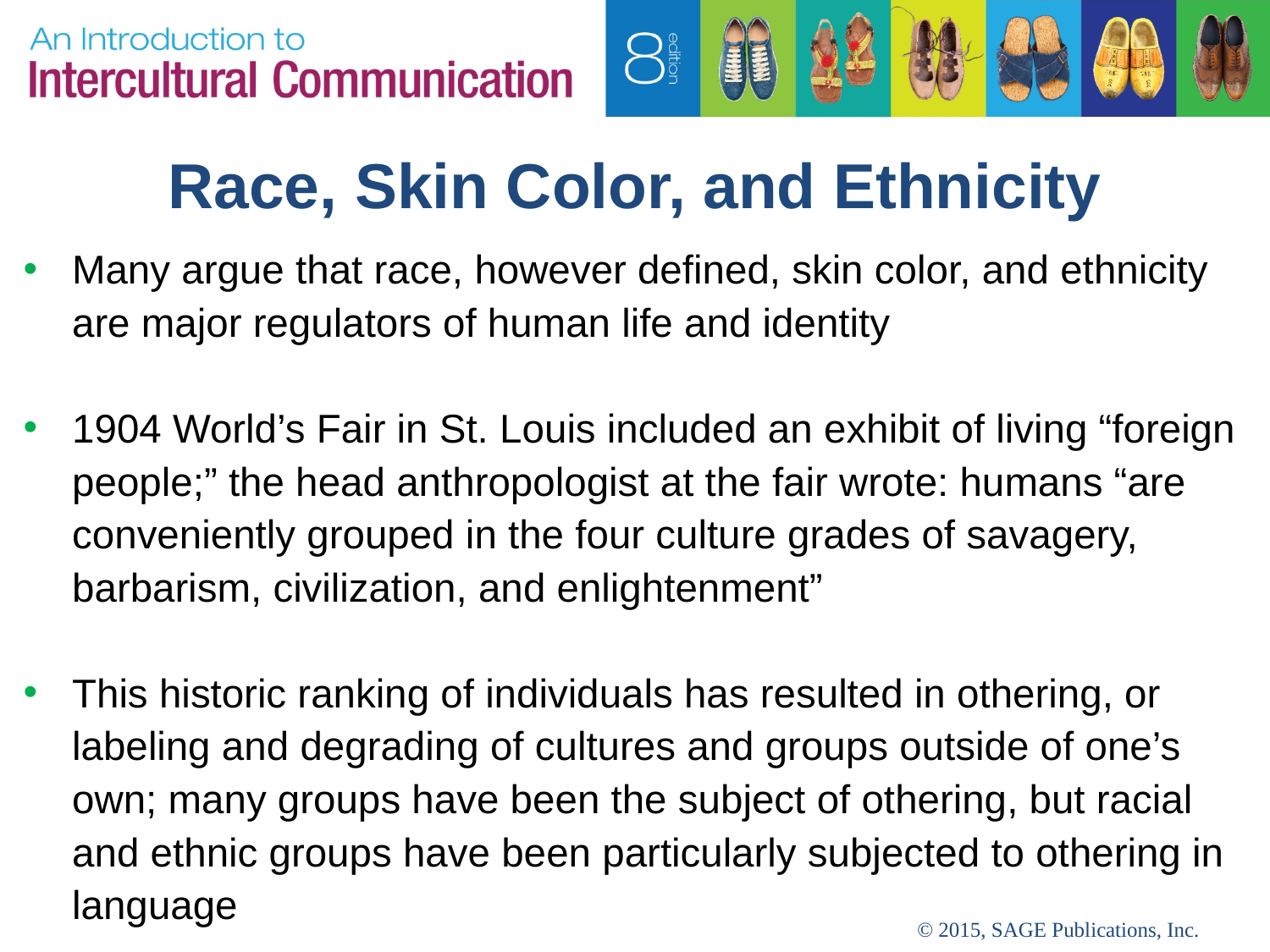

# Race, Skin Color, and Ethnicity
Many argue that race, however defined, skin color, and ethnicity are major regulators of human life and identity

1904 World’s Fair in St. Louis included an exhibit of living “foreign people;” the head anthropologist at the fair wrote: humans “are conveniently grouped in the four culture grades of savagery, barbarism, civilization, and enlightenment”

This historic ranking of individuals has resulted in othering, or labeling and degrading of cultures and groups outside of one’s own; many groups have been the subject of othering, but racial and ethnic groups have been particularly subjected to othering in language
© 2015, SAGE Publications, Inc.